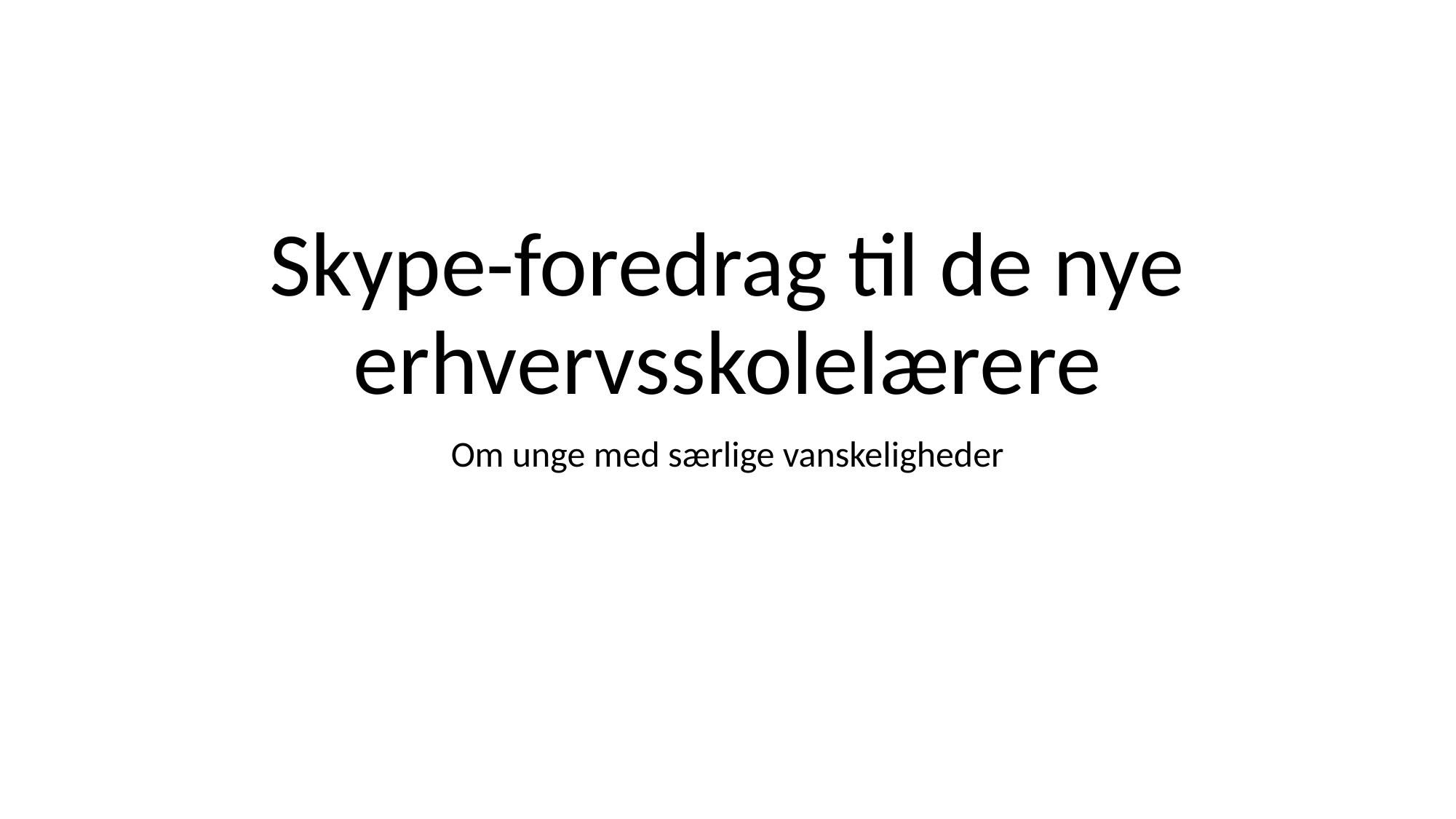

# Skype-foredrag til de nye erhvervsskolelærere
Om unge med særlige vanskeligheder